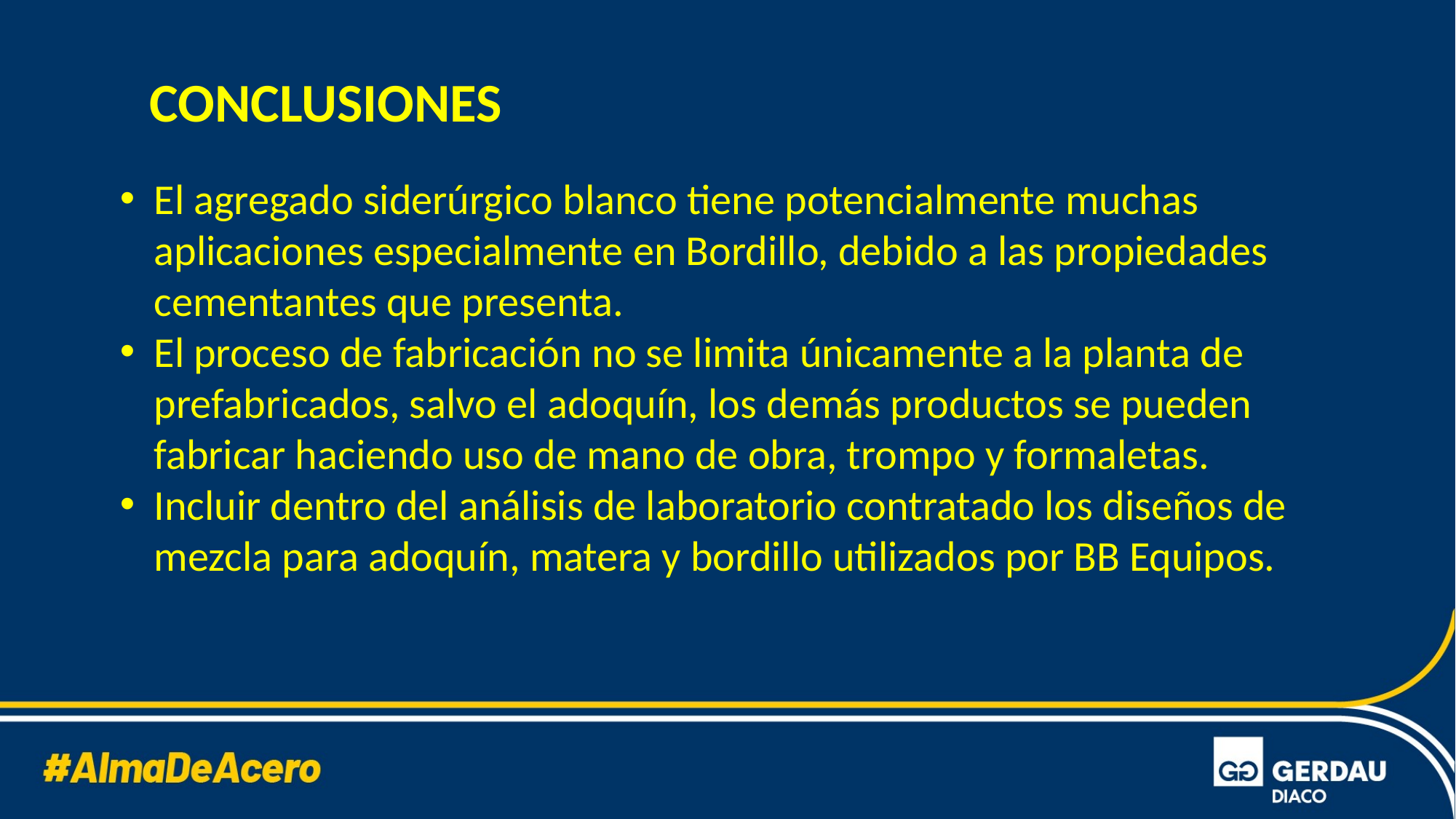

CONCLUSIONES
El agregado siderúrgico blanco tiene potencialmente muchas aplicaciones especialmente en Bordillo, debido a las propiedades cementantes que presenta.
El proceso de fabricación no se limita únicamente a la planta de prefabricados, salvo el adoquín, los demás productos se pueden fabricar haciendo uso de mano de obra, trompo y formaletas.
Incluir dentro del análisis de laboratorio contratado los diseños de mezcla para adoquín, matera y bordillo utilizados por BB Equipos.